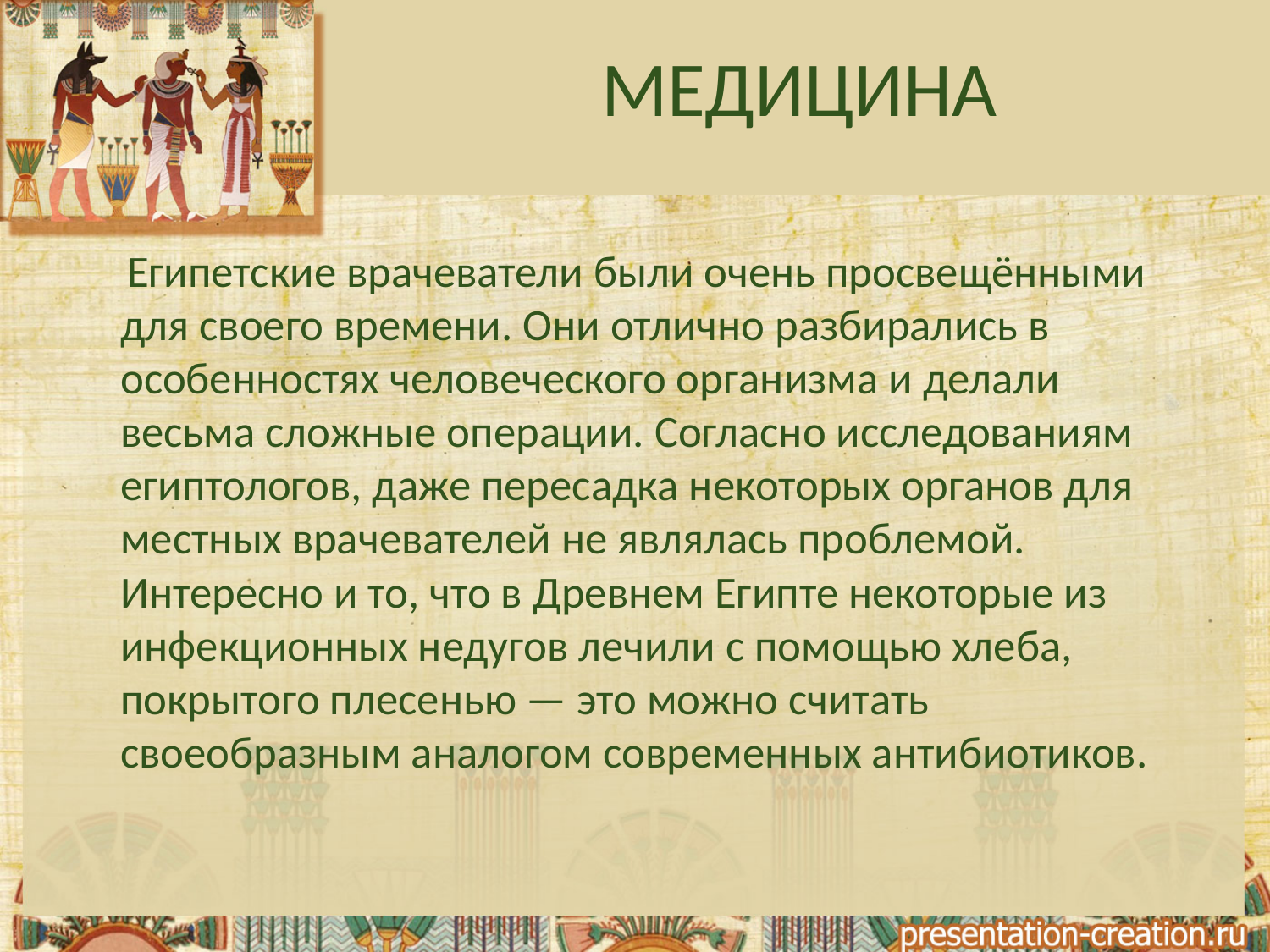

# МЕДИЦИНА
     Египетские врачеватели были очень просвещёнными для своего времени. Они отлично разбирались в особенностях человеческого организма и делали весьма сложные операции. Согласно исследованиям египтологов, даже пересадка некоторых органов для местных врачевателей не являлась проблемой. Интересно и то, что в Древнем Египте некоторые из инфекционных недугов лечили с помощью хлеба, покрытого плесенью — это можно считать своеобразным аналогом современных антибиотиков.